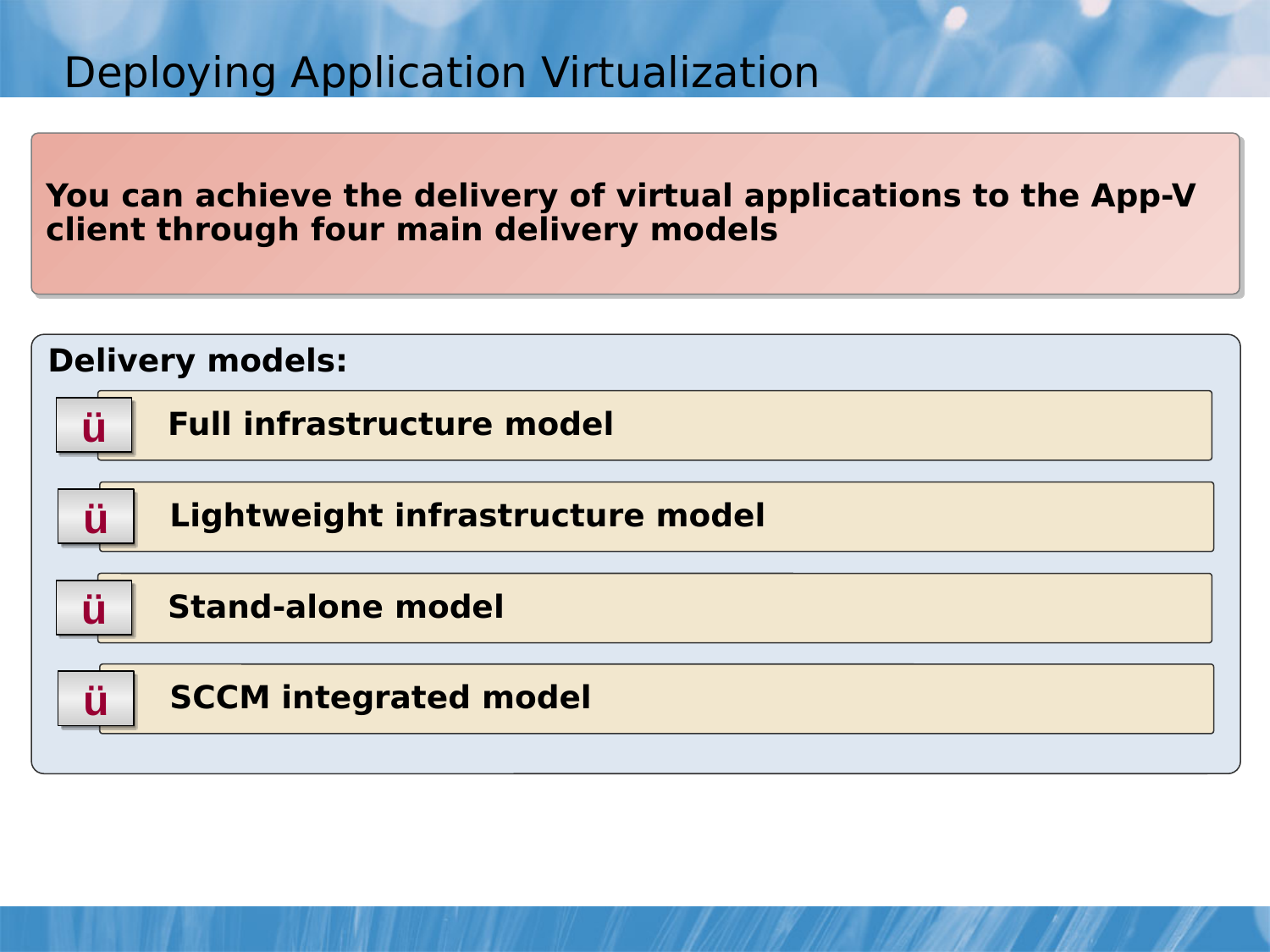

# Deploying Application Virtualization
You can achieve the delivery of virtual applications to the App-V client through four main delivery models
Delivery models:
	   Full infrastructure model
ü
	   Lightweight infrastructure model
ü
	   Stand-alone model
ü
	   SCCM integrated model
ü